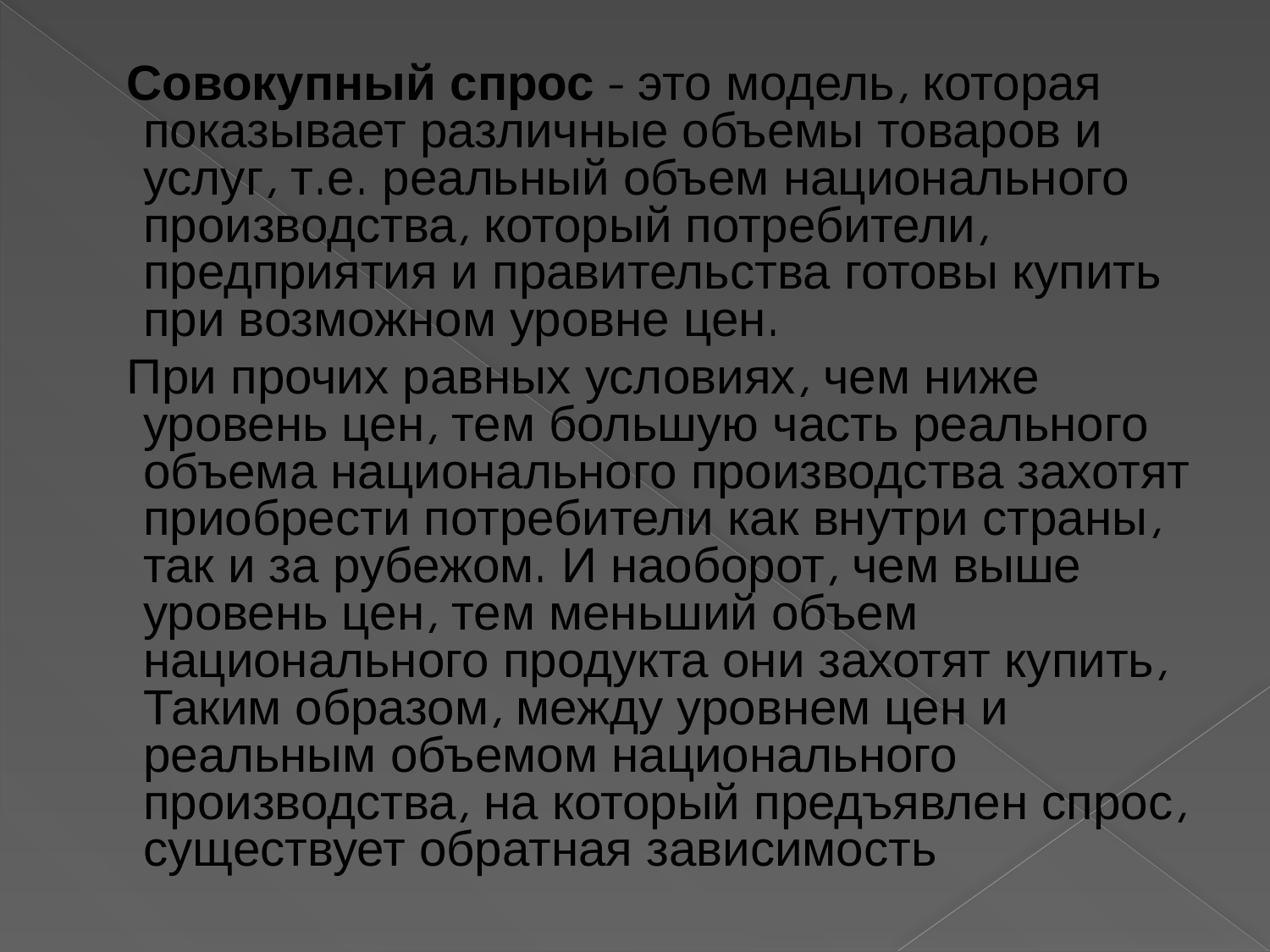

Совокупный спрос - это модель, которая показывает различные объемы товаров и услуг, т.е. реальный объем национального производства, который потребители, предприятия и правительства готовы купить при возможном уровне цен.
   При прочих равных условиях, чем ниже уровень цен, тем большую часть реального объема национального производства захотят приобрести потребители как внутри страны, так и за рубежом. И наоборот, чем выше уровень цен, тем меньший объем национального продукта они захотят купить, Таким образом, между уровнем цен и реальным объемом национального производства, на который предъявлен спрос, существует обратная зависимость